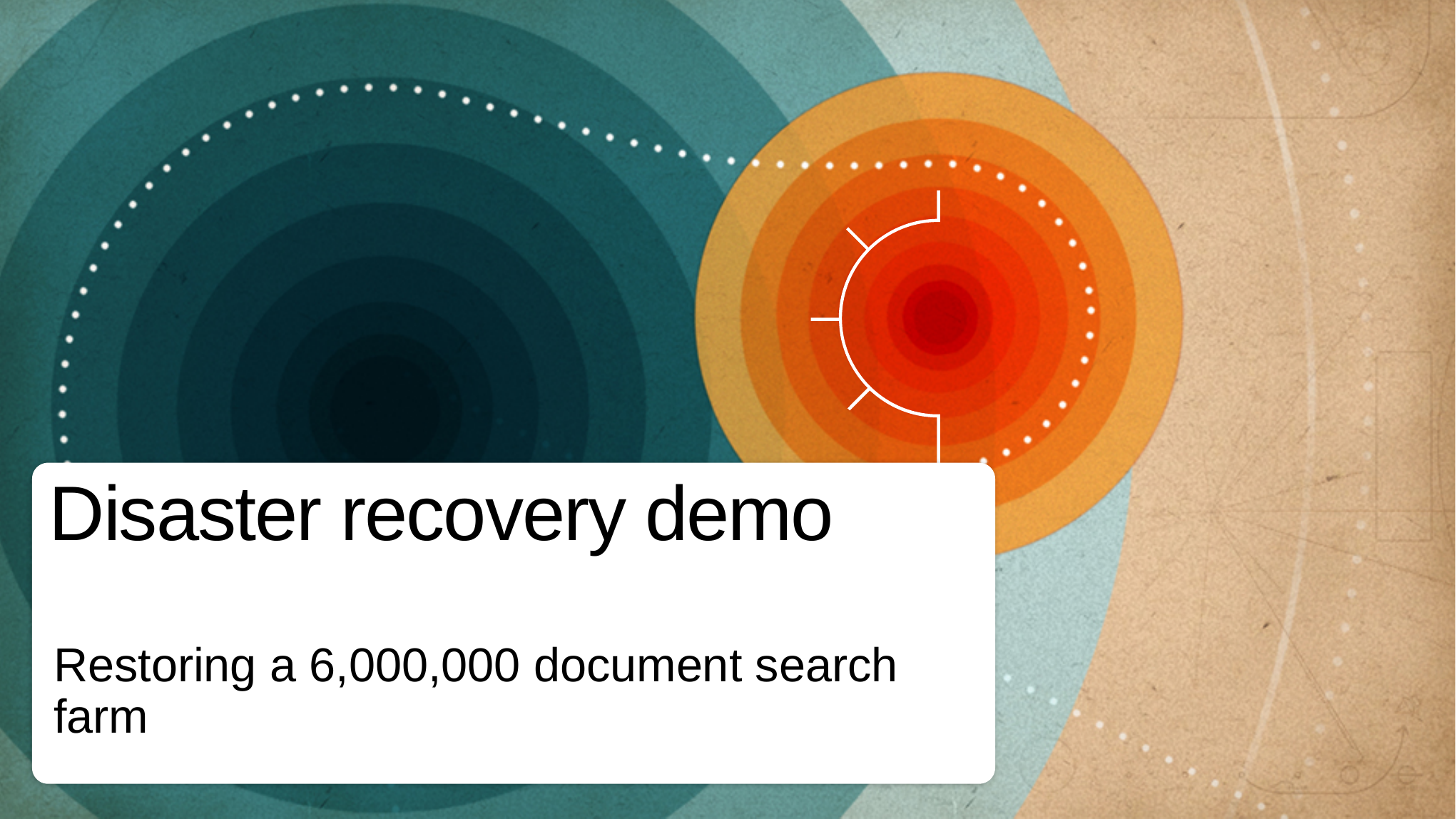

# Disaster recovery demo
Restoring a 6,000,000 document search farm